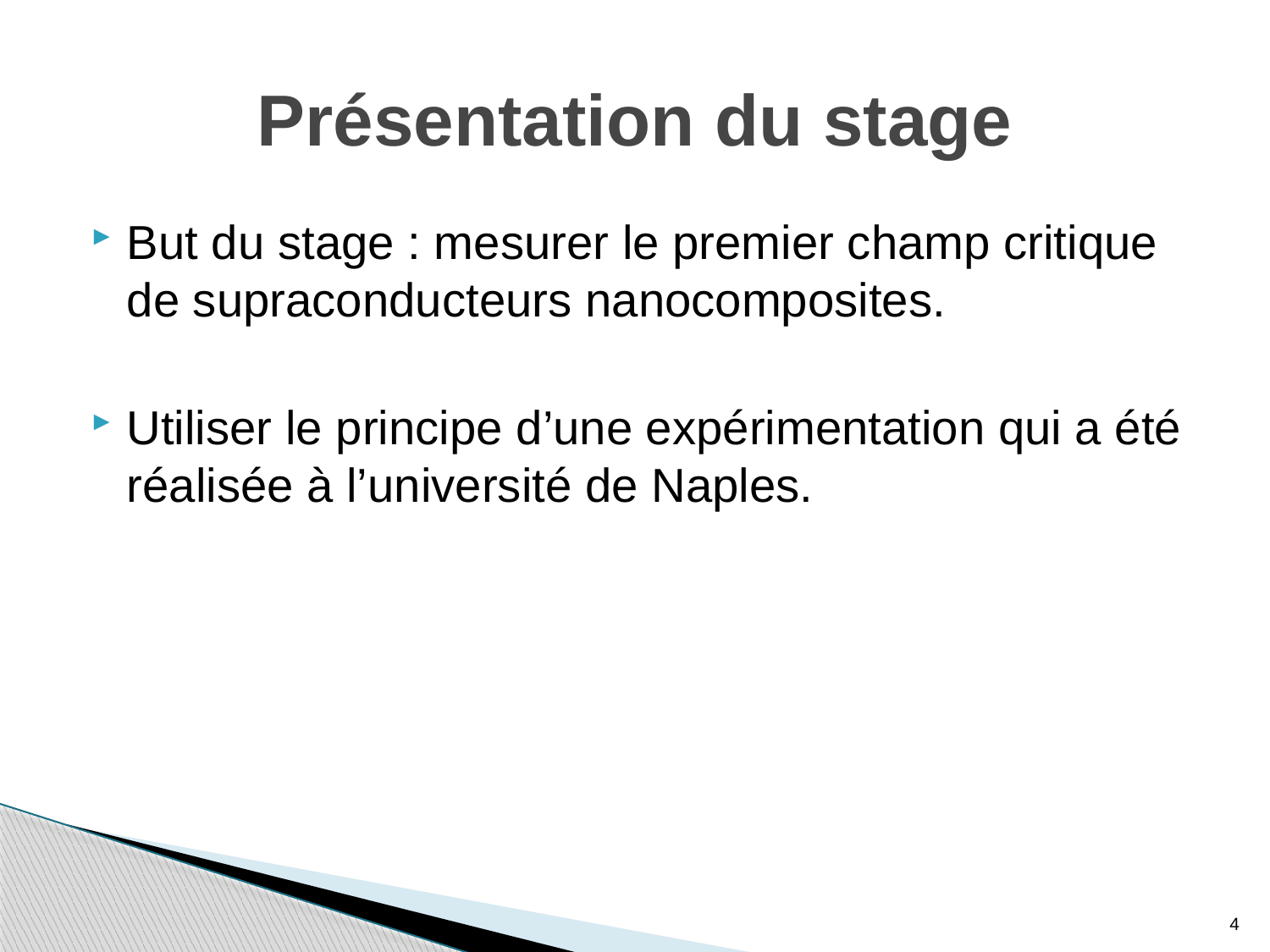

# Présentation du stage
But du stage : mesurer le premier champ critique de supraconducteurs nanocomposites.

Utiliser le principe d’une expérimentation qui a été réalisée à l’université de Naples.
4